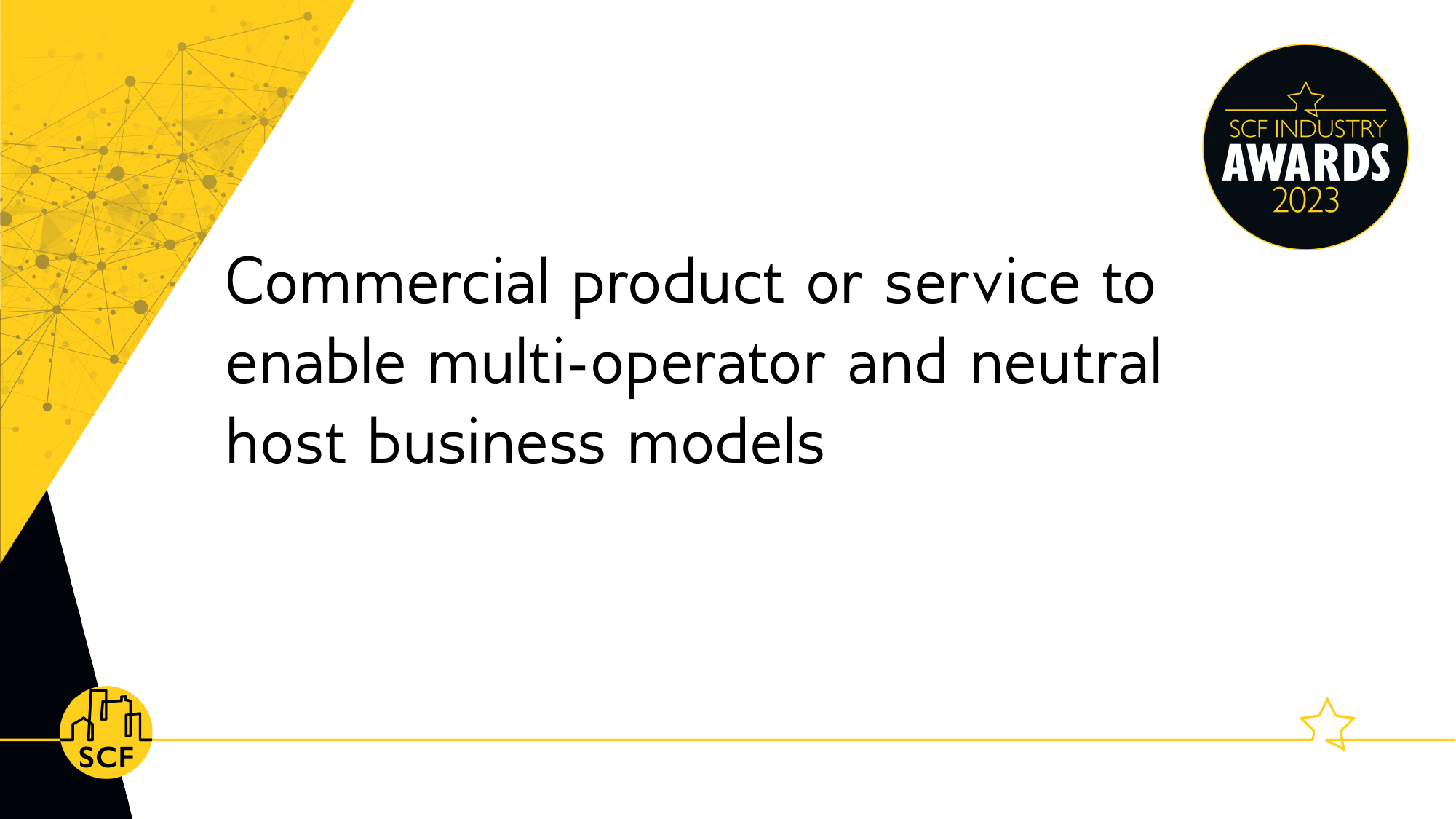

Commercial product or service to enable multi-operator and neutral host business models